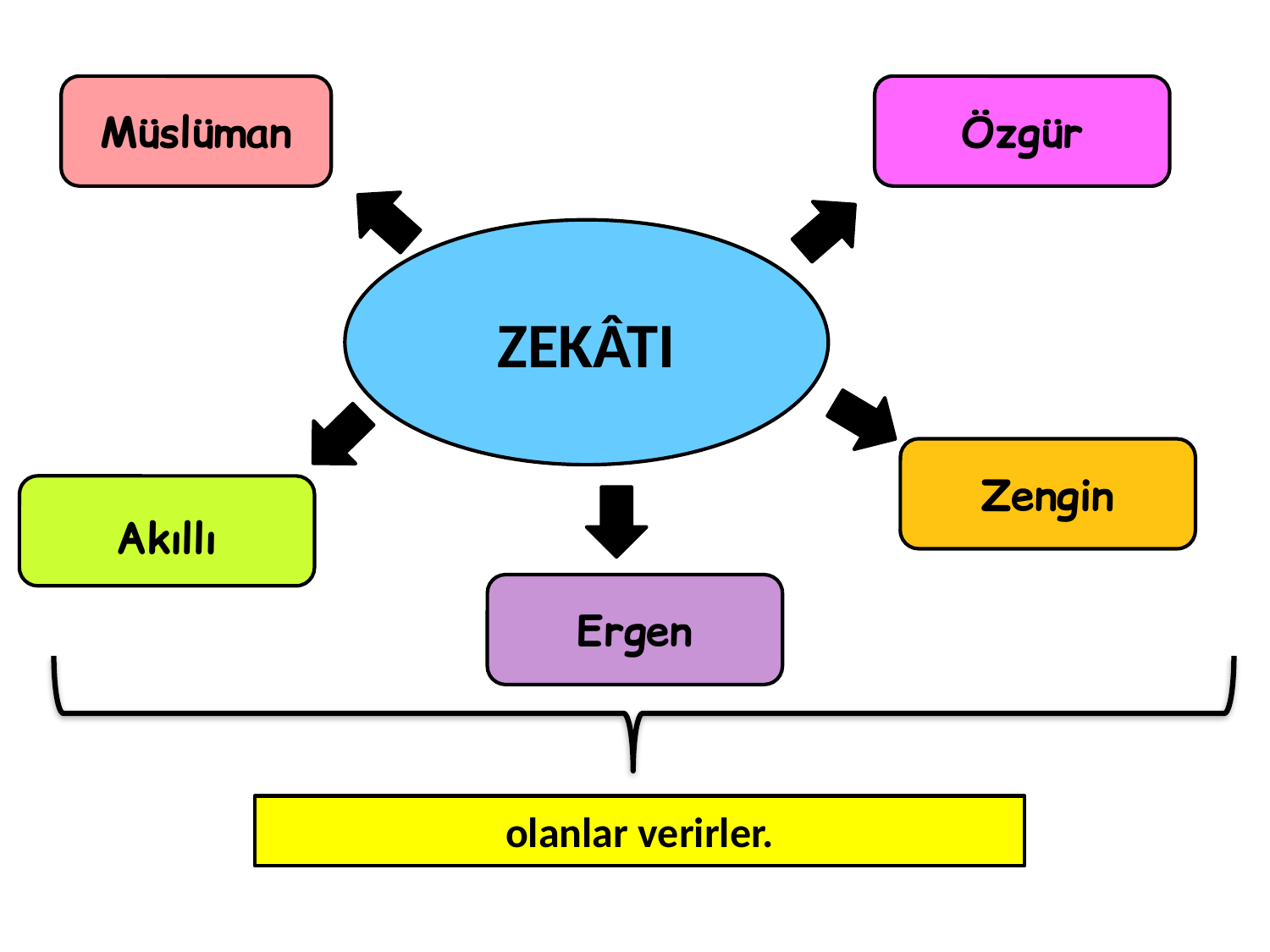

Müslüman
Özgür

ZEKÂTI

Zengin

Akıllı

Ergen
olanlar verirler.